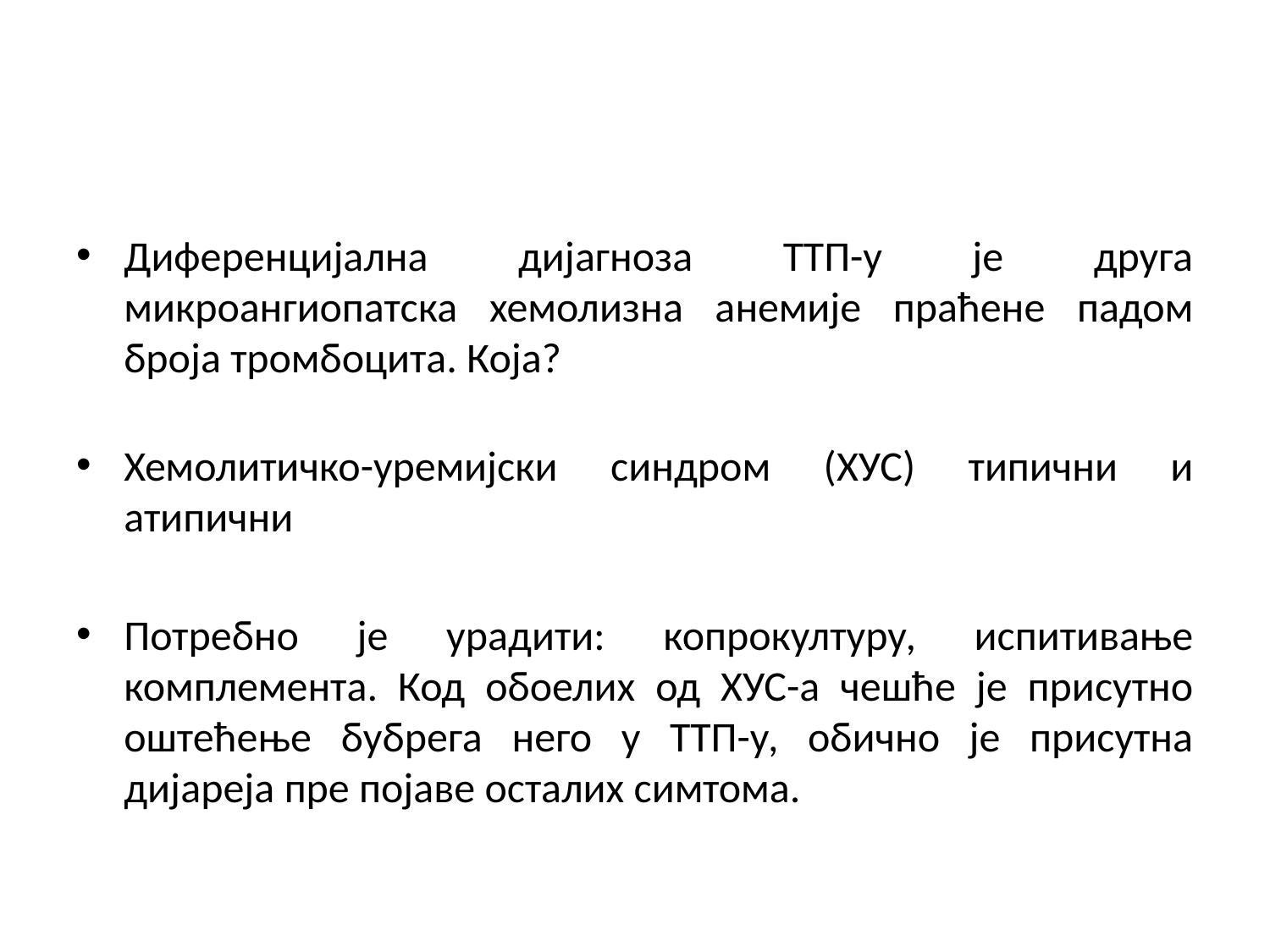

#
Диференцијална дијагноза ТТП-у је друга микроангиопатска хемолизна анемије праћене падом броја тромбоцита. Која?

Хемолитичко-уремијски синдром (ХУС) типични и атипични

Потребно је урадити: копрокултуру, испитивање комплемента. Код обоелих од ХУС-а чешће је присутно оштећење бубрега него у ТТП-у, обично је присутна дијареја пре појаве осталих симтома.